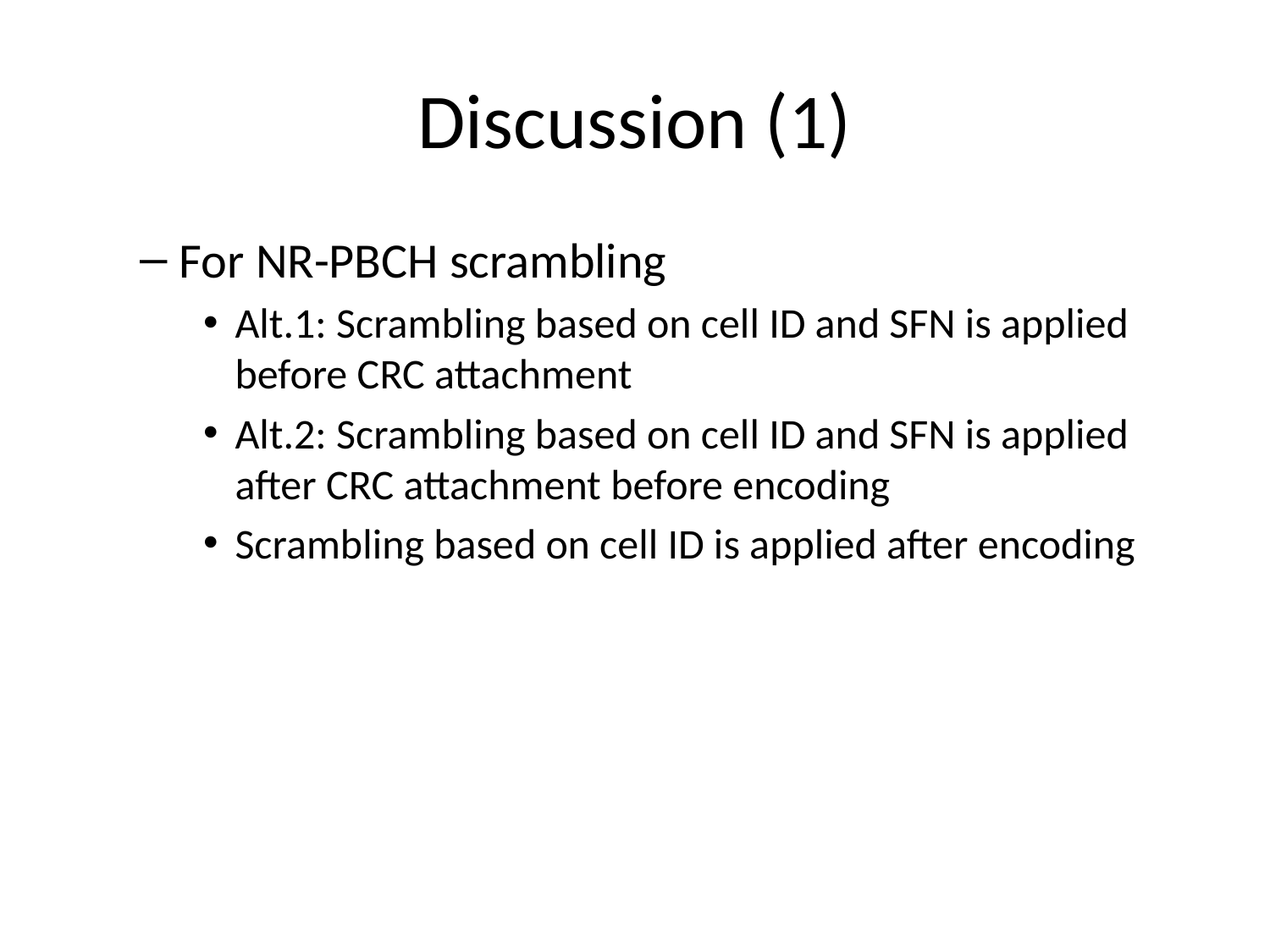

# Discussion (1)
For NR-PBCH scrambling
Alt.1: Scrambling based on cell ID and SFN is applied before CRC attachment
Alt.2: Scrambling based on cell ID and SFN is applied after CRC attachment before encoding
Scrambling based on cell ID is applied after encoding